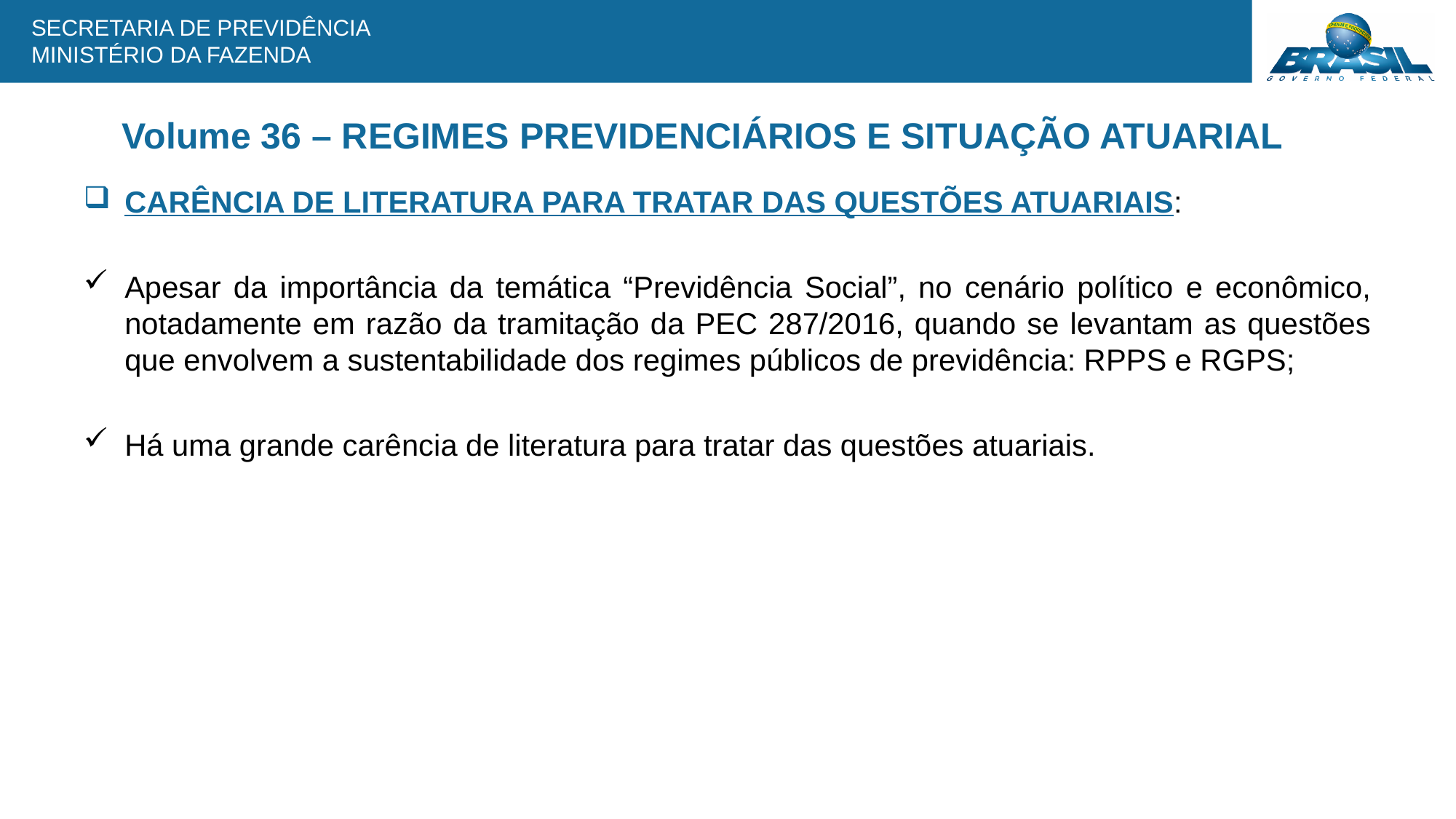

# Volume 36 – REGIMES PREVIDENCIÁRIOS E SITUAÇÃO ATUARIAL
CARÊNCIA DE LITERATURA PARA TRATAR DAS QUESTÕES ATUARIAIS:

Apesar da importância da temática “Previdência Social”, no cenário político e econômico, notadamente em razão da tramitação da PEC 287/2016, quando se levantam as questões que envolvem a sustentabilidade dos regimes públicos de previdência: RPPS e RGPS;

Há uma grande carência de literatura para tratar das questões atuariais.